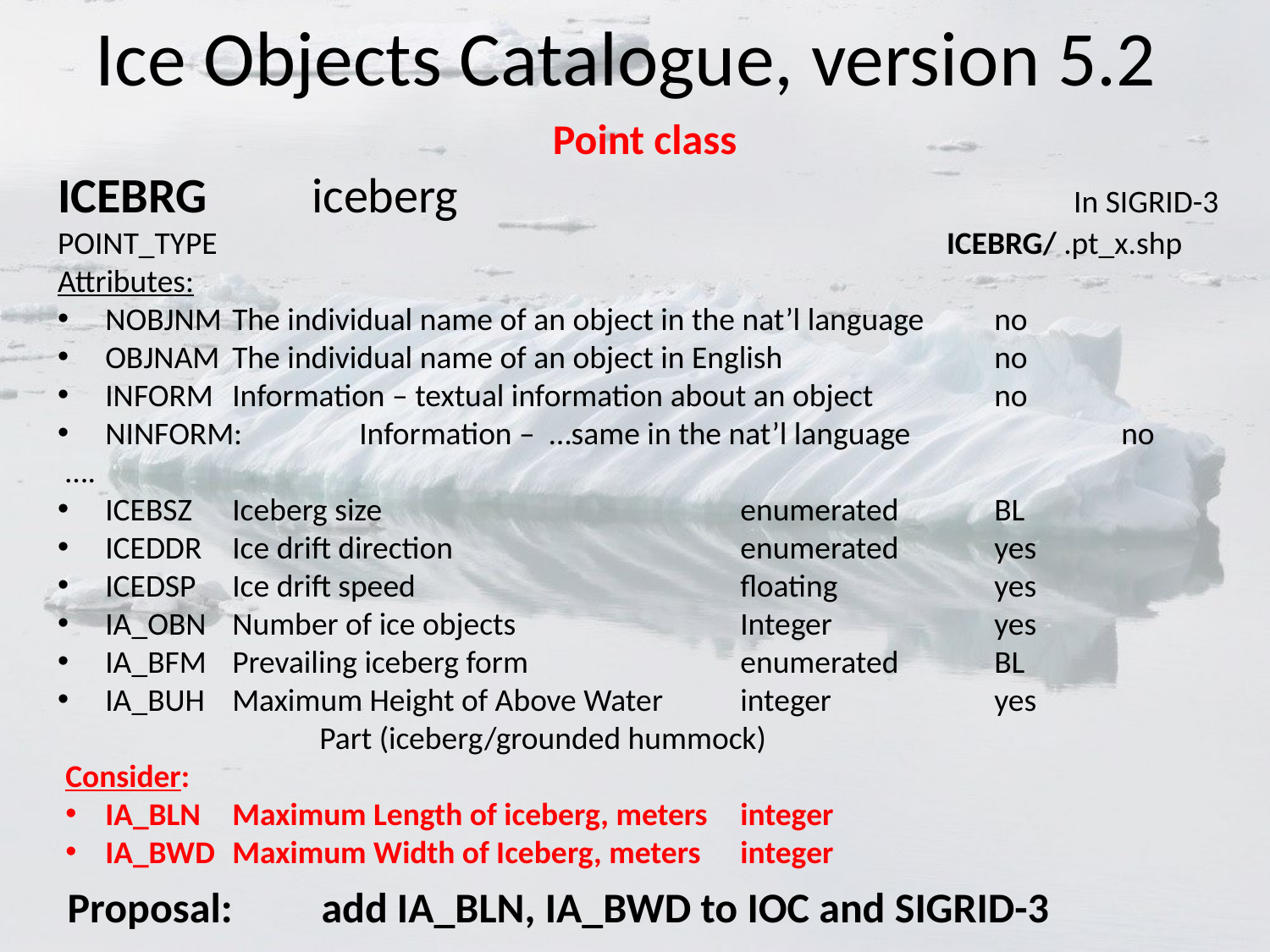

# Ice Objects Catalogue, version 5.2
Point class
ICEBRG  	iceberg			 		In SIGRID-3
POINT_TYPE						ICEBRG/ .pt_x.shp
Attributes:
NOBJNM	The individual name of an object in the nat’l language	no
OBJNAM	The individual name of an object in English		no
INFORM	Information – textual information about an object	no
NINFORM: 	Information –  …same in the nat’l language		no
….
ICEBSZ	Iceberg size			enumerated	BL
ICEDDR	Ice drift direction			enumerated	yes
ICEDSP	Ice drift speed			floating		yes
IA_OBN 	Number of ice objects		Integer		yes
IA_BFM	Prevailing iceberg form		enumerated	BL
IA_BUH	Maximum Height of Above Water 	integer		yes
		Part (iceberg/grounded hummock)
Consider:
IA_BLN	Maximum Length of iceberg, meters	integer
IA_BWD	Maximum Width of Iceberg, meters	integer
Proposal: 	add IA_BLN, IA_BWD to IOC and SIGRID-3